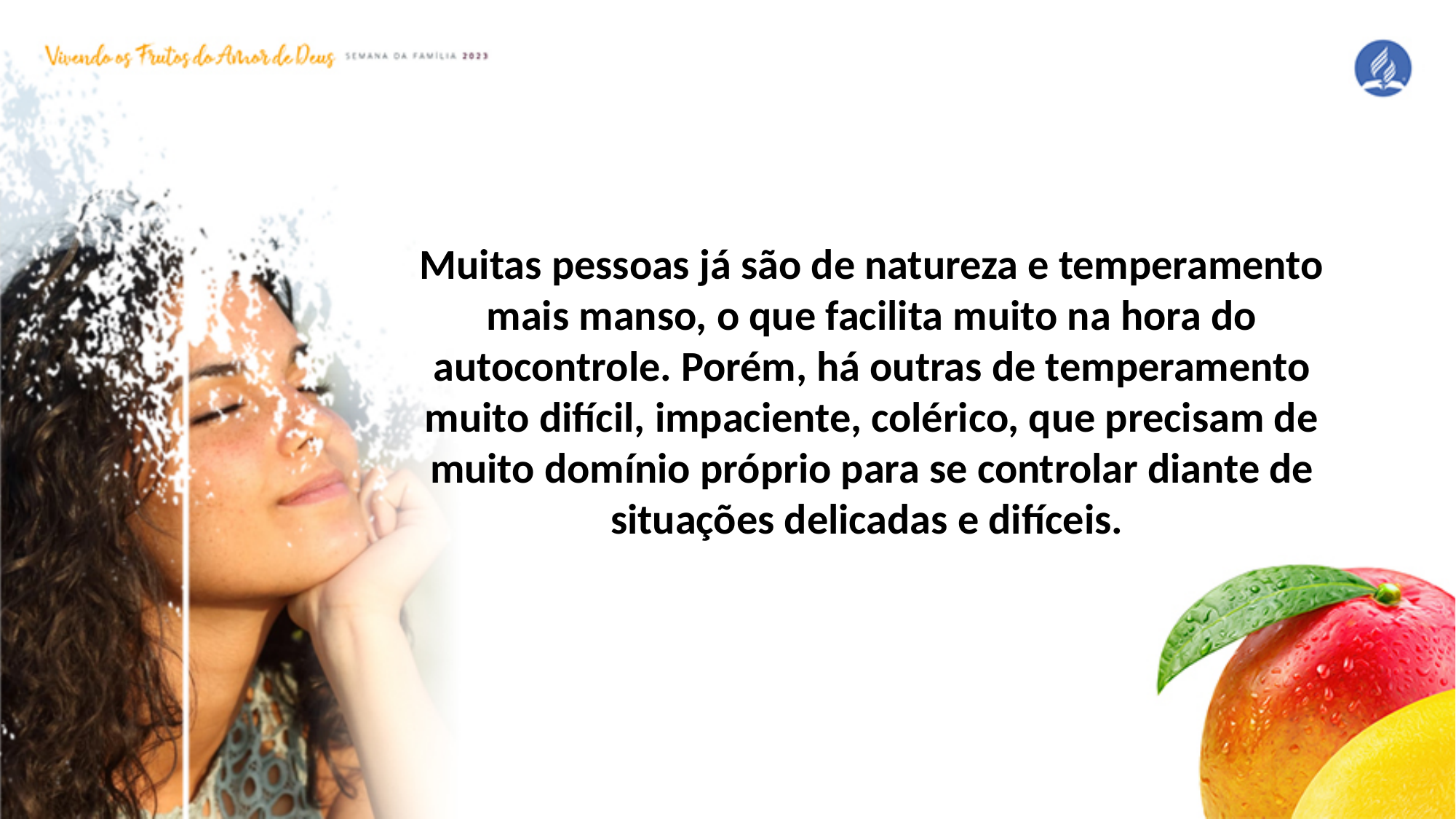

Muitas pessoas já são de natureza e temperamento mais manso, o que facilita muito na hora do autocontrole. Porém, há outras de temperamento muito difícil, impaciente, colérico, que precisam de muito domínio próprio para se controlar diante de situações delicadas e difíceis.